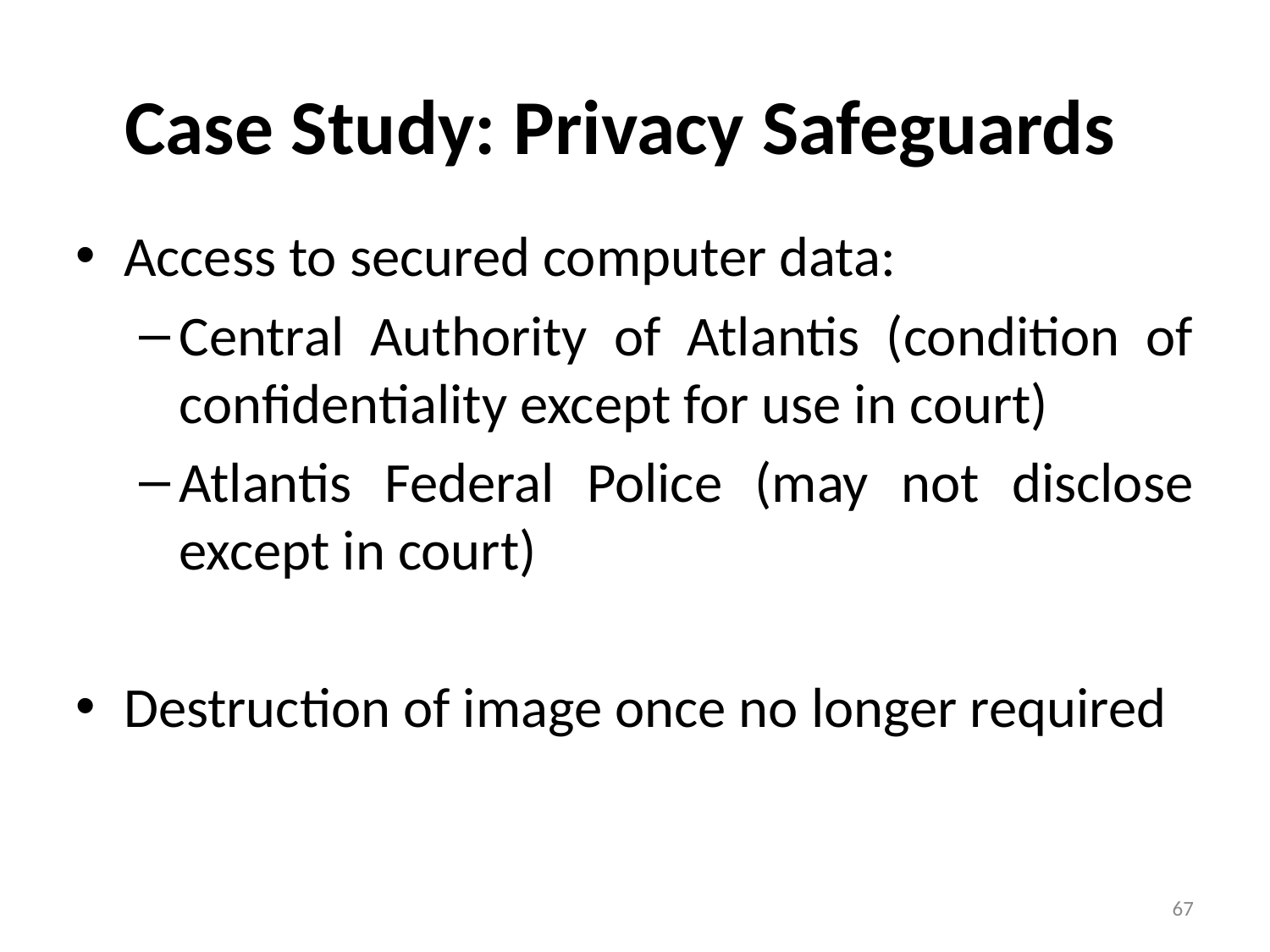

# Case Study: Privacy Safeguards

Access to secured computer data:
Central Authority of Atlantis (condition of confidentiality except for use in court)
Atlantis Federal Police (may not disclose except in court)

Destruction of image once no longer required

67